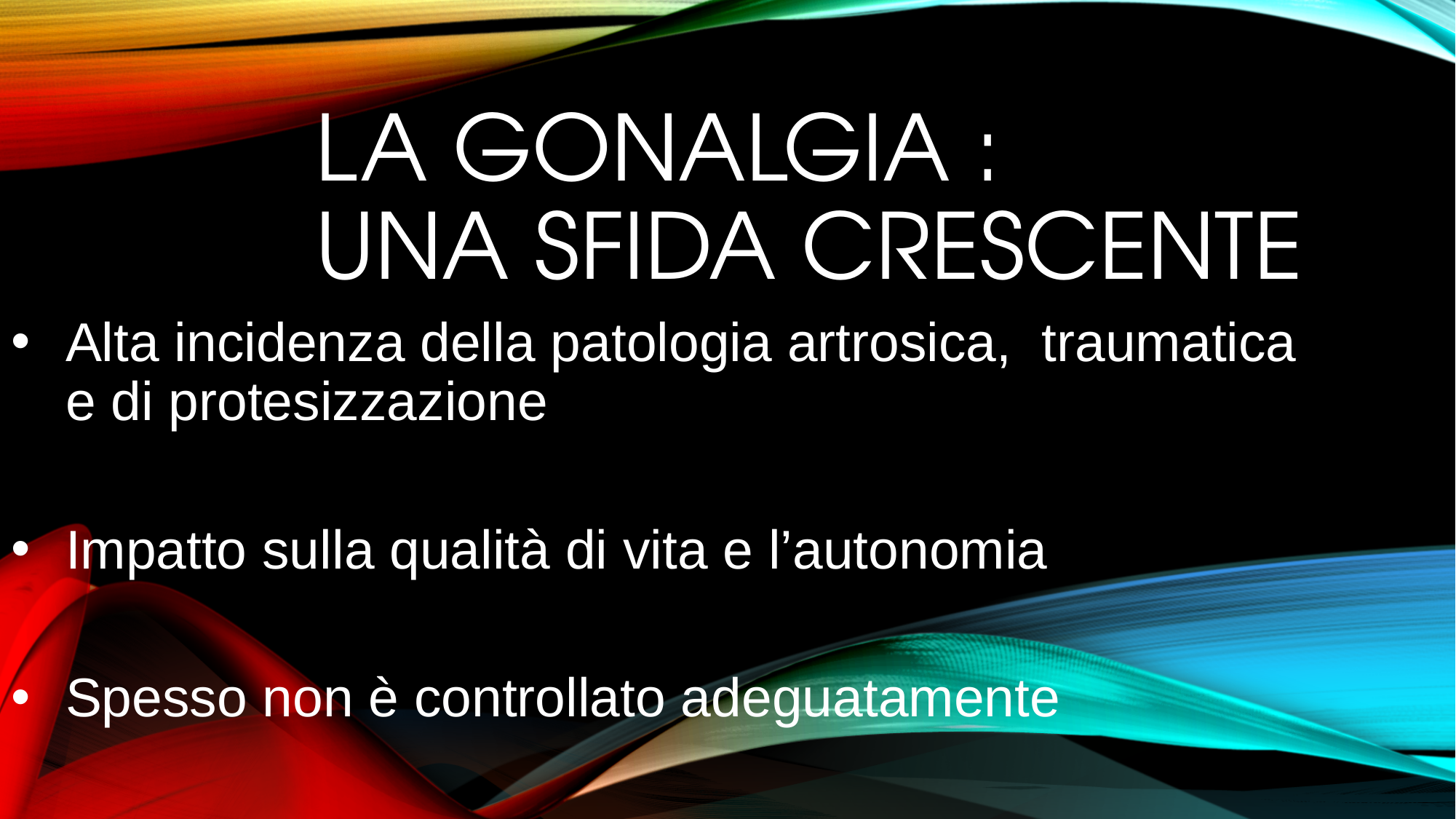

# La gonalgia : UNA SFIDA CRESCENTE
Alta incidenza della patologia artrosica,  traumatica e di protesizzazione

Impatto sulla qualità di vita e l’autonomia

Spesso non è controllato adeguatamente